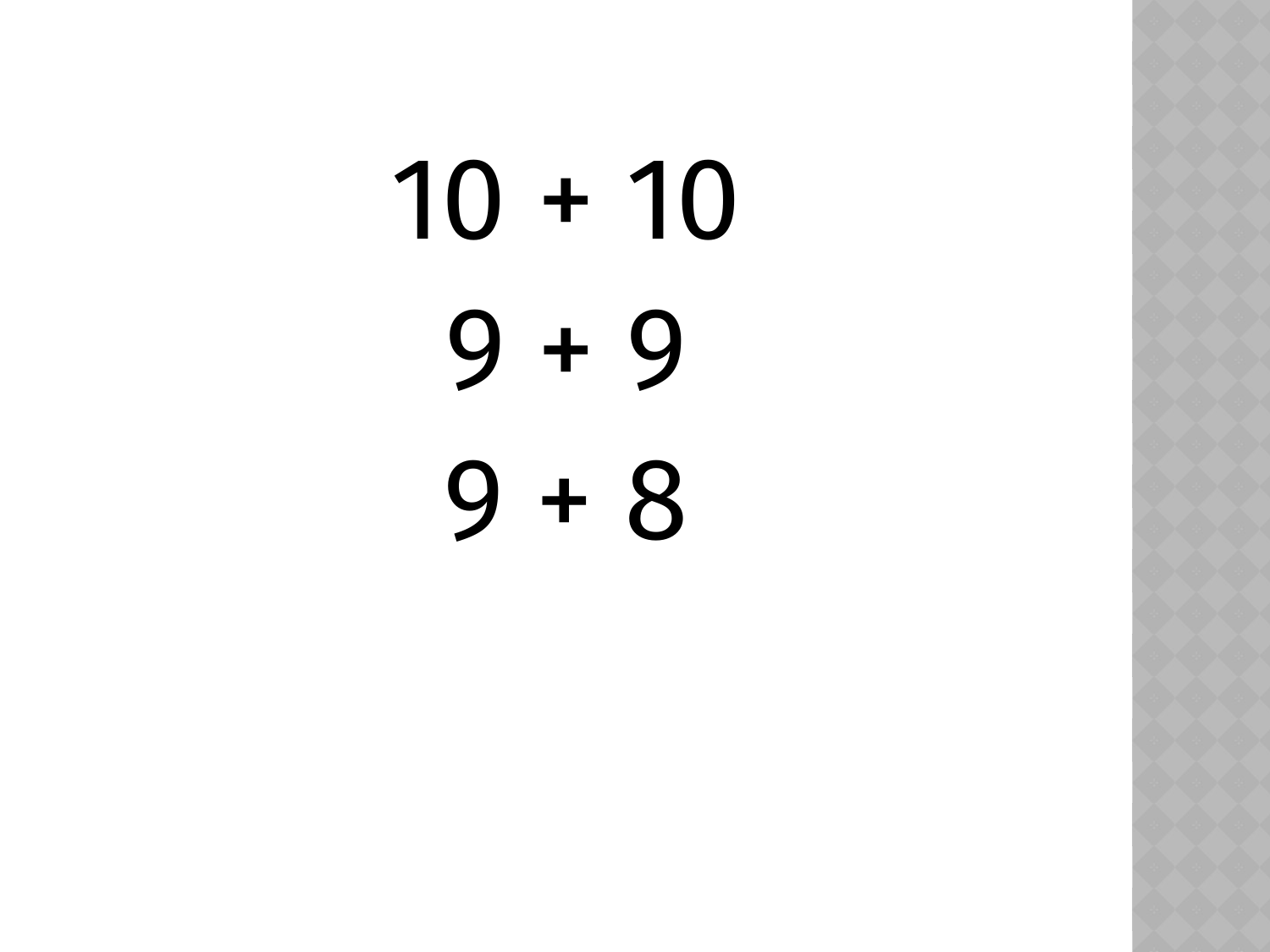

10 + 10
9 + 9
9 + 8